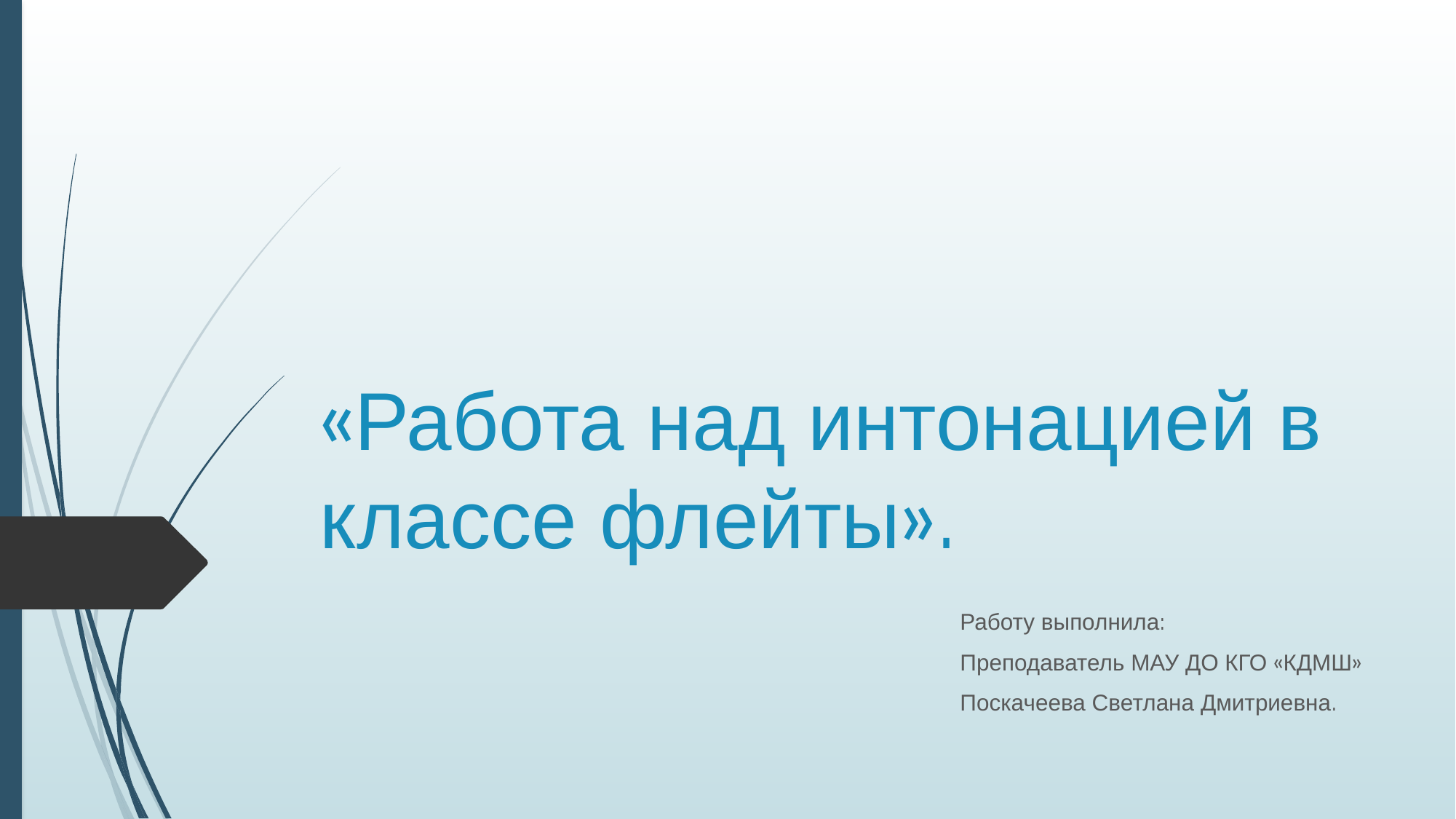

# «Работа над интонацией в классе флейты».
Работу выполнила:
Преподаватель МАУ ДО КГО «КДМШ»
Поскачеева Светлана Дмитриевна.